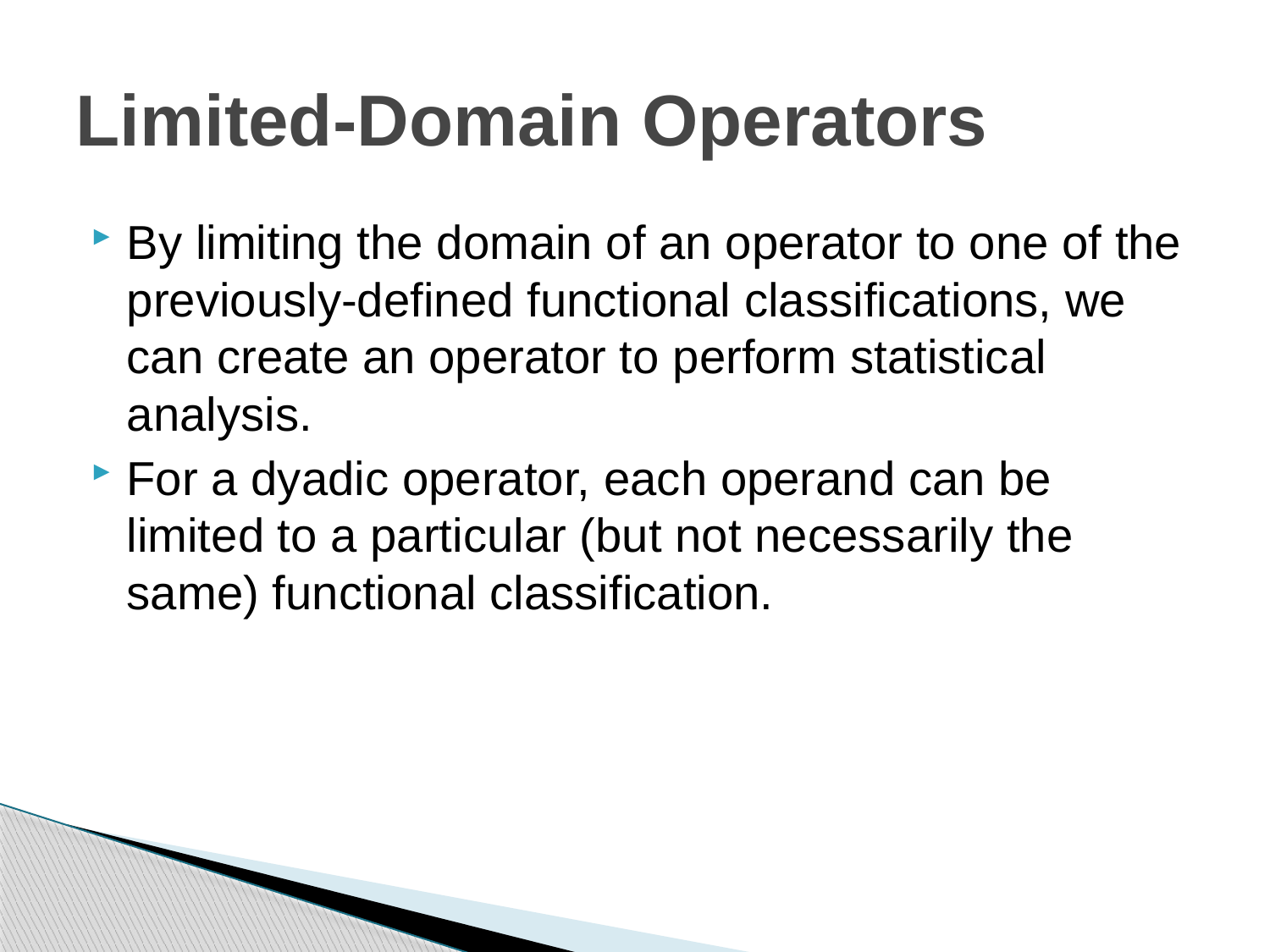

# Limited-Domain Operators
By limiting the domain of an operator to one of the previously-defined functional classifications, we can create an operator to perform statistical analysis.
For a dyadic operator, each operand can be limited to a particular (but not necessarily the same) functional classification.